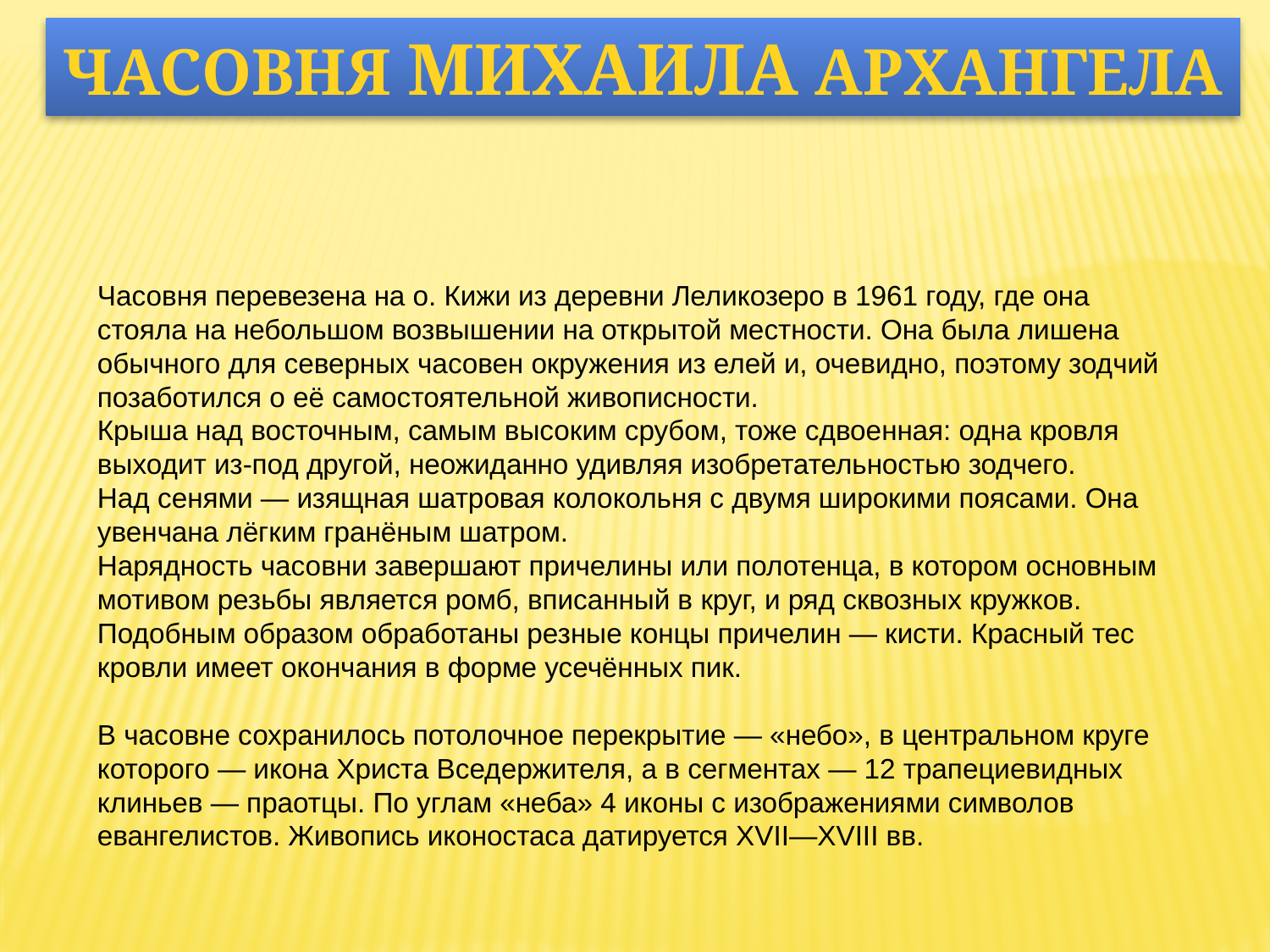

Часовня Михаила Архангела
Часовня перевезена на о. Кижи из деревни Леликозеро в 1961 году, где она стояла на небольшом возвышении на открытой местности. Она была лишена обычного для северных часовен окружения из елей и, очевидно, поэтому зодчий позаботился о её самостоятельной живописности.
Крыша над восточным, самым высоким срубом, тоже сдвоенная: одна кровля выходит из-под другой, неожиданно удивляя изобретательностью зодчего.
Над сенями — изящная шатровая колокольня с двумя широкими поясами. Она увенчана лёгким гранёным шатром.
Нарядность часовни завершают причелины или полотенца, в котором основным мотивом резьбы является ромб, вписанный в круг, и ряд сквозных кружков. Подобным образом обработаны резные концы причелин — кисти. Красный тес кровли имеет окончания в форме усечённых пик.

В часовне сохранилось потолочное перекрытие — «небо», в центральном круге которого — икона Христа Вседержителя, а в сегментах — 12 трапециевидных клиньев — праотцы. По углам «неба» 4 иконы с изображениями символов евангелистов. Живопись иконостаса датируется XVII—XVIII вв.